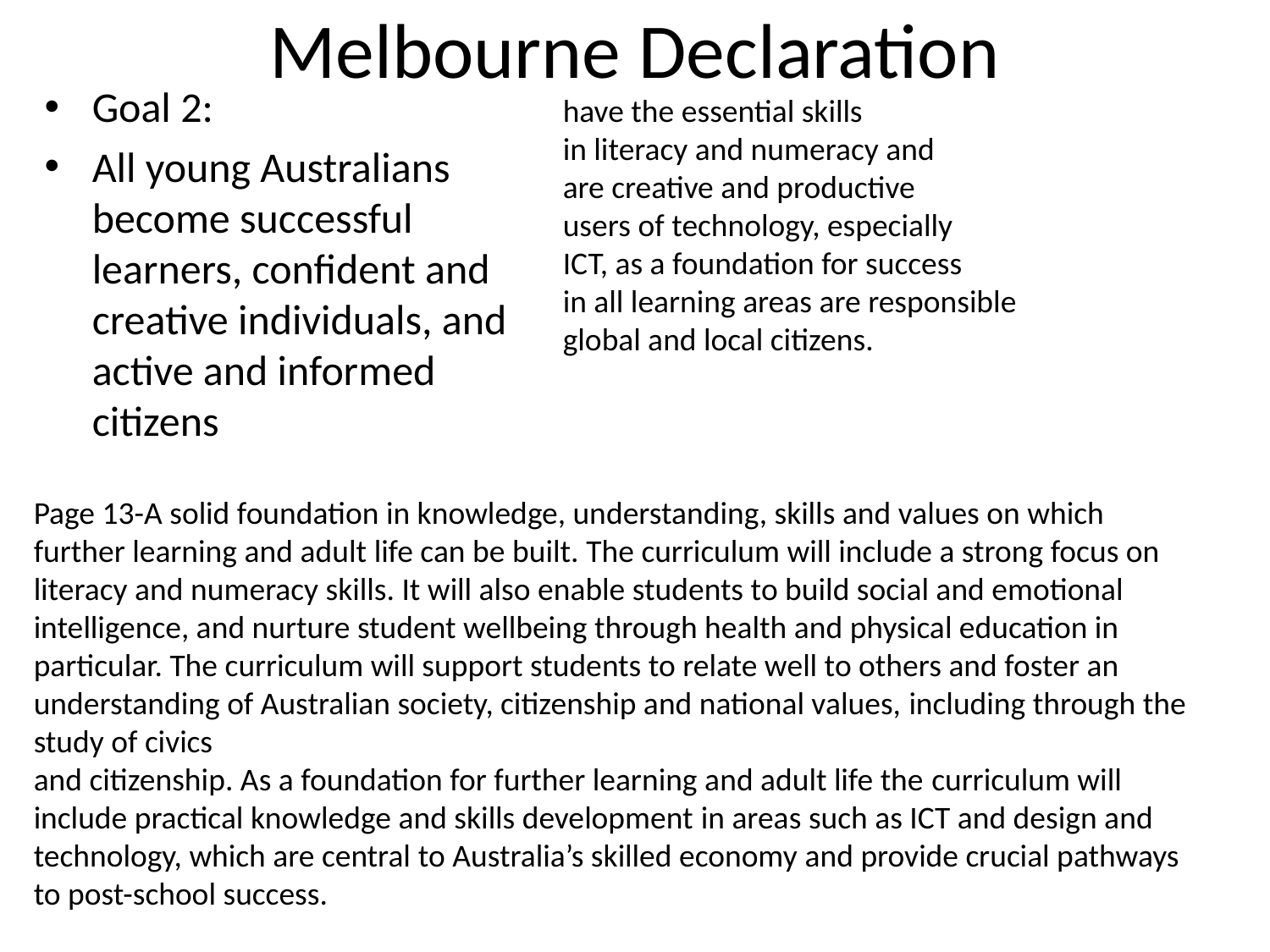

# Melbourne Declaration
Goal 2:
All young Australians become successful learners, confident and creative individuals, and active and informed citizens
have the essential skills
in literacy and numeracy and
are creative and productive
users of technology, especially
ICT, as a foundation for success
in all learning areas are responsible global and local citizens.

Page 13-A solid foundation in knowledge, understanding, skills and values on which further learning and adult life can be built. The curriculum will include a strong focus on literacy and numeracy skills. It will also enable students to build social and emotional intelligence, and nurture student wellbeing through health and physical education in particular. The curriculum will support students to relate well to others and foster an understanding of Australian society, citizenship and national values, including through the study of civics
and citizenship. As a foundation for further learning and adult life the curriculum will include practical knowledge and skills development in areas such as ICT and design and technology, which are central to Australia’s skilled economy and provide crucial pathways to post-school success.